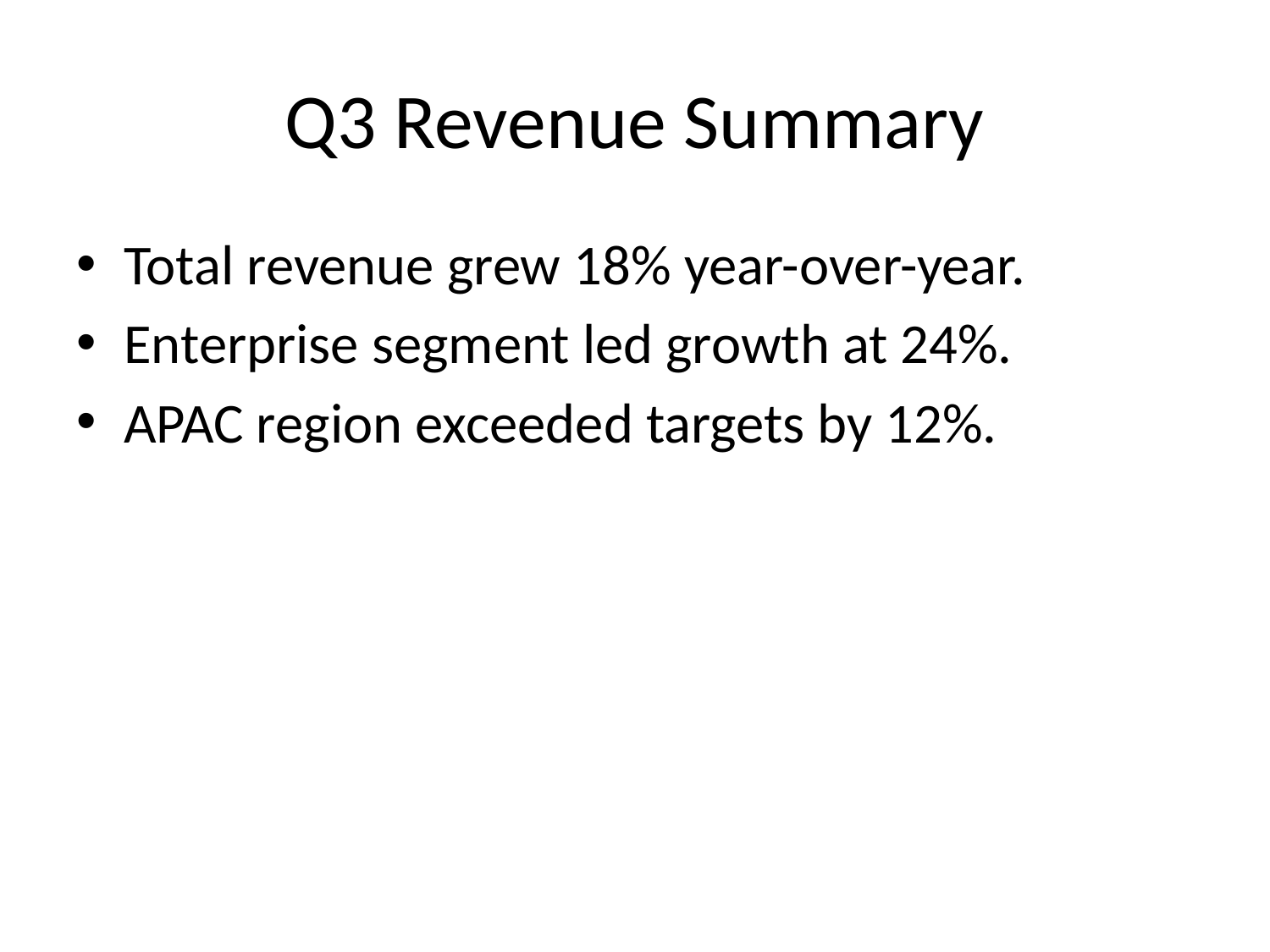

# Q3 Revenue Summary
Total revenue grew 18% year-over-year.
Enterprise segment led growth at 24%.
APAC region exceeded targets by 12%.